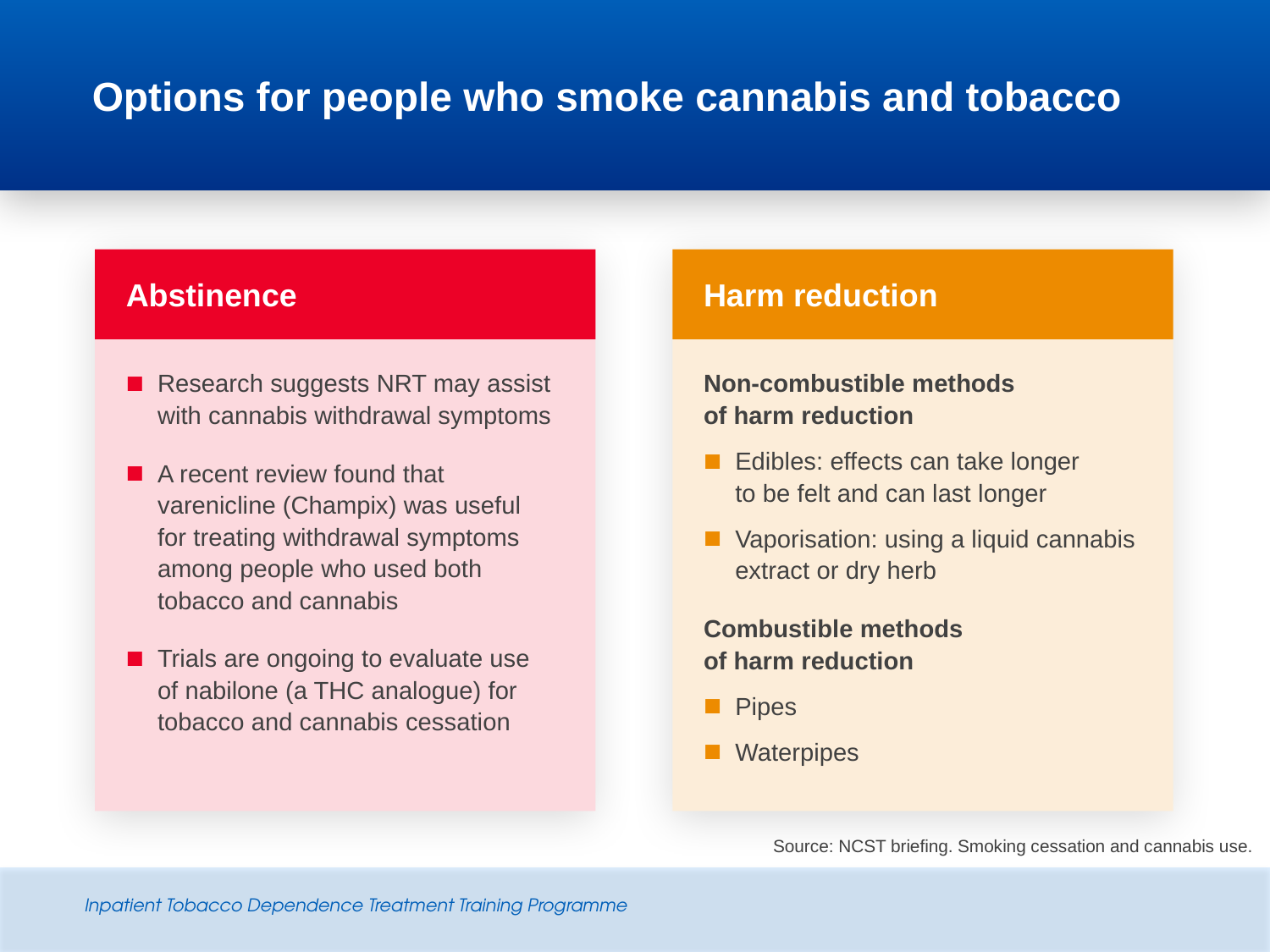

# Options for people who smoke cannabis and tobacco

Abstinence
Harm reduction
Research suggests NRT may assist with cannabis withdrawal symptoms
A recent review found that varenicline (Champix) was useful
for treating withdrawal symptoms among people who used both tobacco and cannabis
Trials are ongoing to evaluate use
of nabilone (a THC analogue) for tobacco and cannabis cessation
Non-combustible methods
of harm reduction
Edibles: effects can take longer
to be felt and can last longer
Vaporisation: using a liquid cannabis extract or dry herb
Combustible methods
of harm reduction
Pipes
Waterpipes
Source: NCST briefing. Smoking cessation and cannabis use.
Inpatient Tobacco Dependence Treatment Training Programme